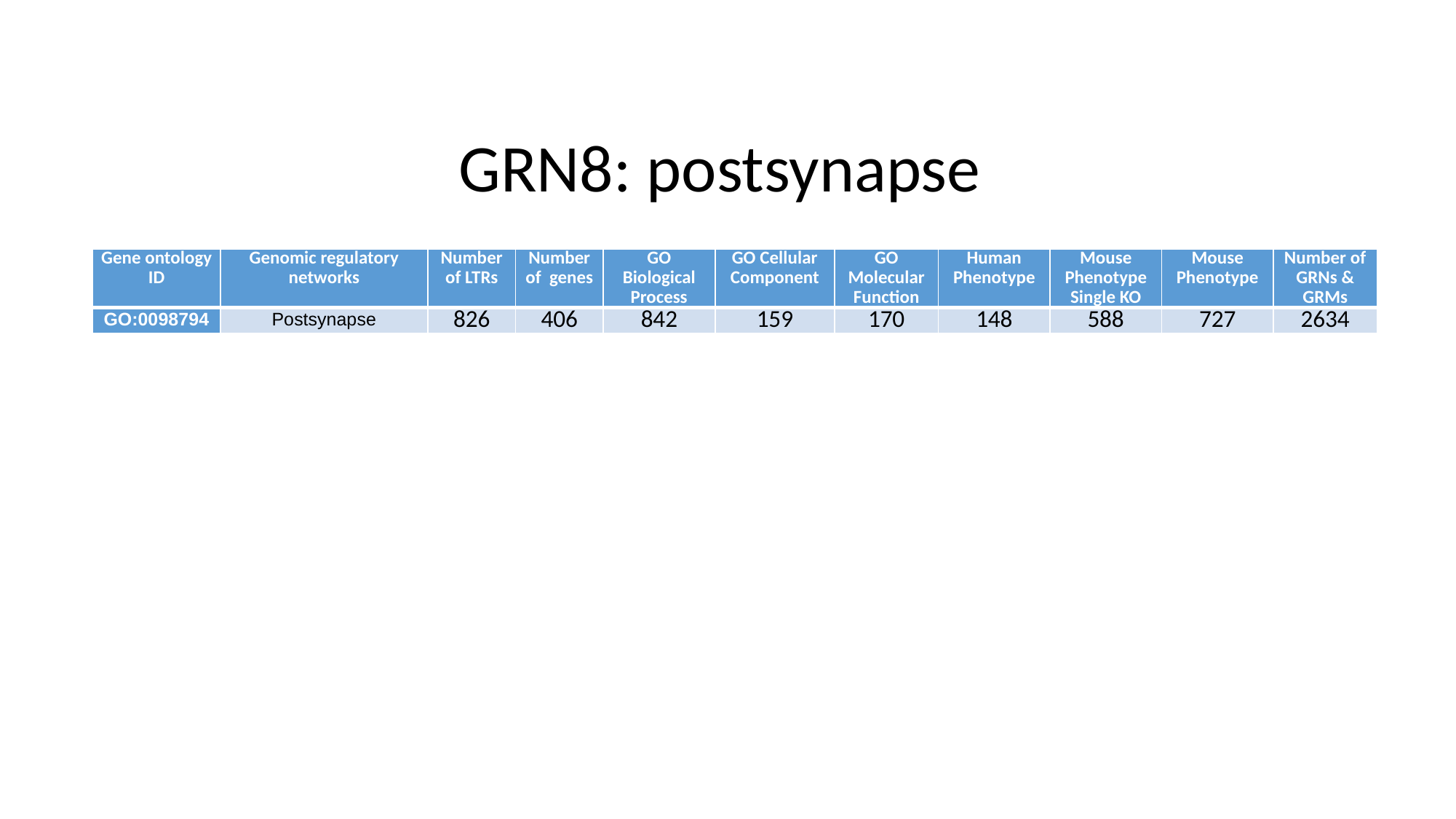

# GRN8: postsynapse
| Gene ontology ID | Genomic regulatory networks | Number of LTRs | Number of genes | GO Biological Process | GO Cellular Component | GO Molecular Function | Human Phenotype | Mouse Phenotype Single KO | Mouse Phenotype | Number of GRNs & GRMs |
| --- | --- | --- | --- | --- | --- | --- | --- | --- | --- | --- |
| GO:0098794 | Postsynapse | 826 | 406 | 842 | 159 | 170 | 148 | 588 | 727 | 2634 |